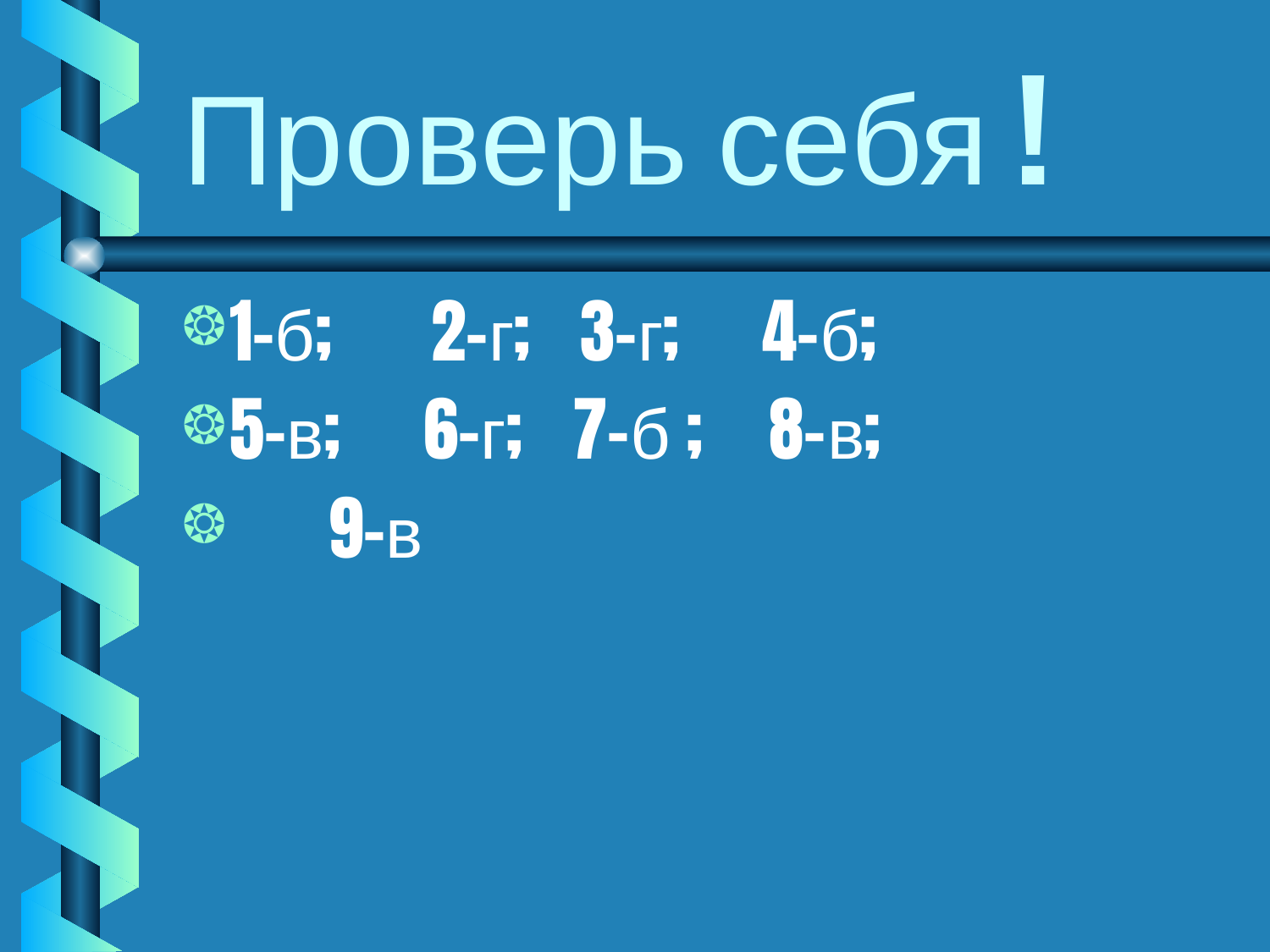

# Проверь себя !
1-б;      2-г;   3-г;     4-б;
5-в;     6-г;   7-б ;    8-в;
      9-в